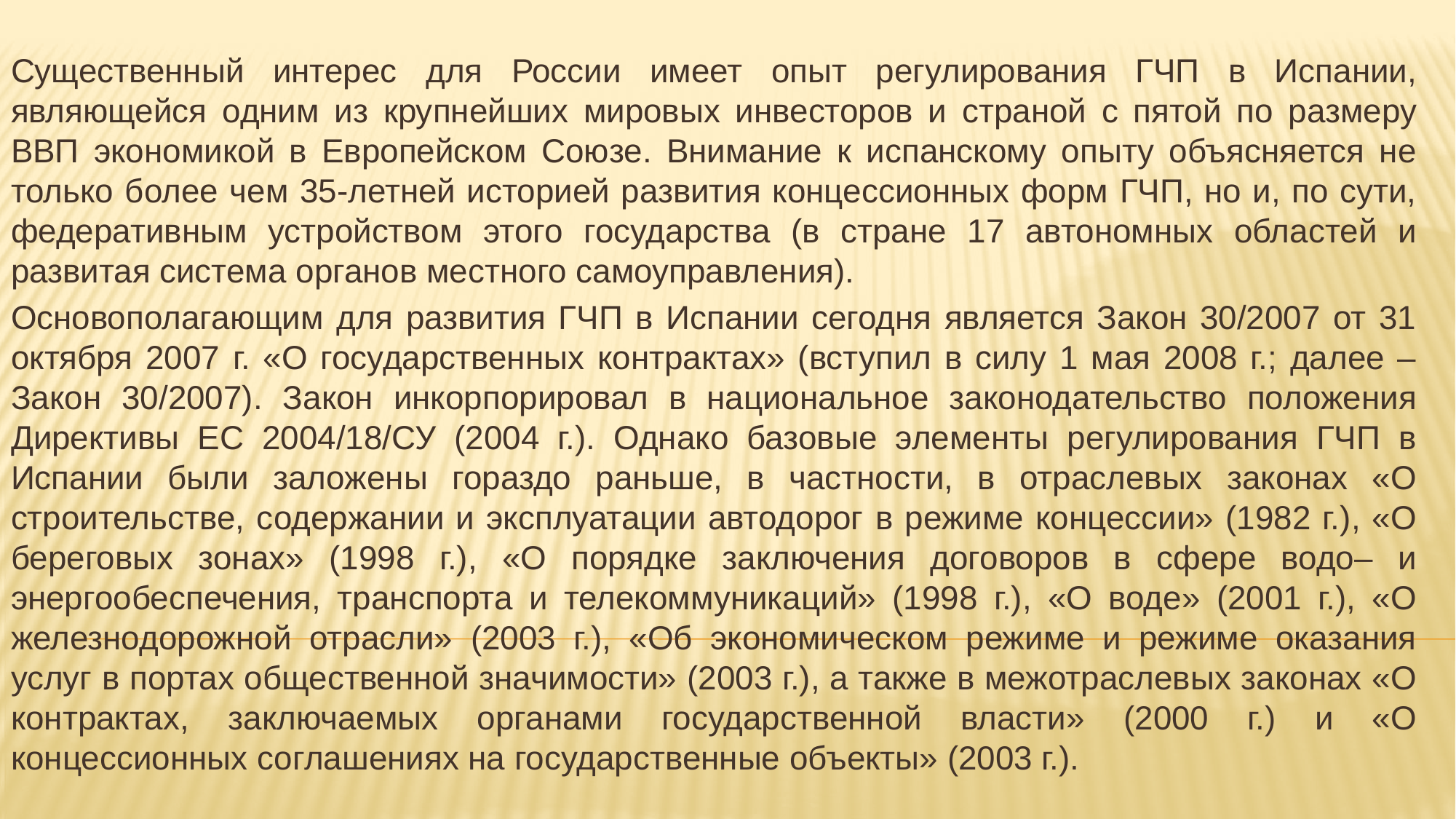

Существенный интерес для России имеет опыт регулирования ГЧП в Испании, являющейся одним из крупнейших мировых инвесторов и страной с пятой по размеру ВВП экономикой в Европейском Союзе. Внимание к испанскому опыту объясняется не только более чем 35-летней историей развития концессионных форм ГЧП, но и, по сути, федеративным устройством этого государства (в стране 17 автономных областей и развитая система органов местного самоуправления).
Основополагающим для развития ГЧП в Испании сегодня является Закон 30/2007 от 31 октября 2007 г. «О государственных контрактах» (вступил в силу 1 мая 2008 г.; далее – Закон 30/2007). Закон инкорпорировал в национальное законодательство положения Директивы ЕС 2004/18/СУ (2004 г.). Однако базовые элементы регулирования ГЧП в Испании были заложены гораздо раньше, в частности, в отраслевых законах «О строительстве, содержании и эксплуатации автодорог в режиме концессии» (1982 г.), «О береговых зонах» (1998 г.), «О порядке заключения договоров в сфере водо– и энергообеспечения, транспорта и телекоммуникаций» (1998 г.), «О воде» (2001 г.), «О железнодорожной отрасли» (2003 г.), «Об экономическом режиме и режиме оказания услуг в портах общественной значимости» (2003 г.), а также в межотраслевых законах «О контрактах, заключаемых органами государственной власти» (2000 г.) и «О концессионных соглашениях на государственные объекты» (2003 г.).